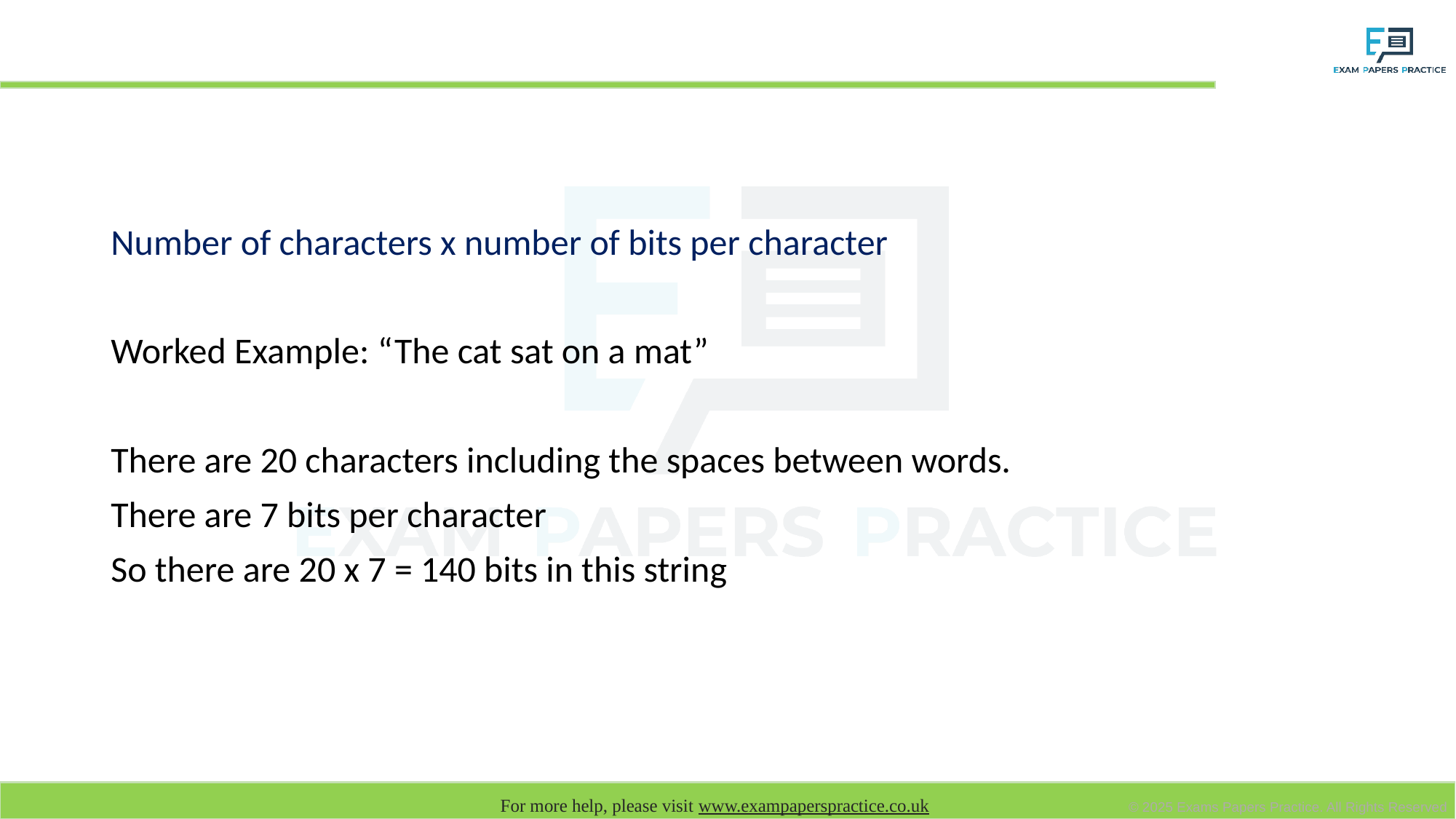

# How many bits does it take to represent a string?
Number of characters x number of bits per character

Worked Example: “The cat sat on a mat”

There are 20 characters including the spaces between words.
There are 7 bits per character
So there are 20 x 7 = 140 bits in this string